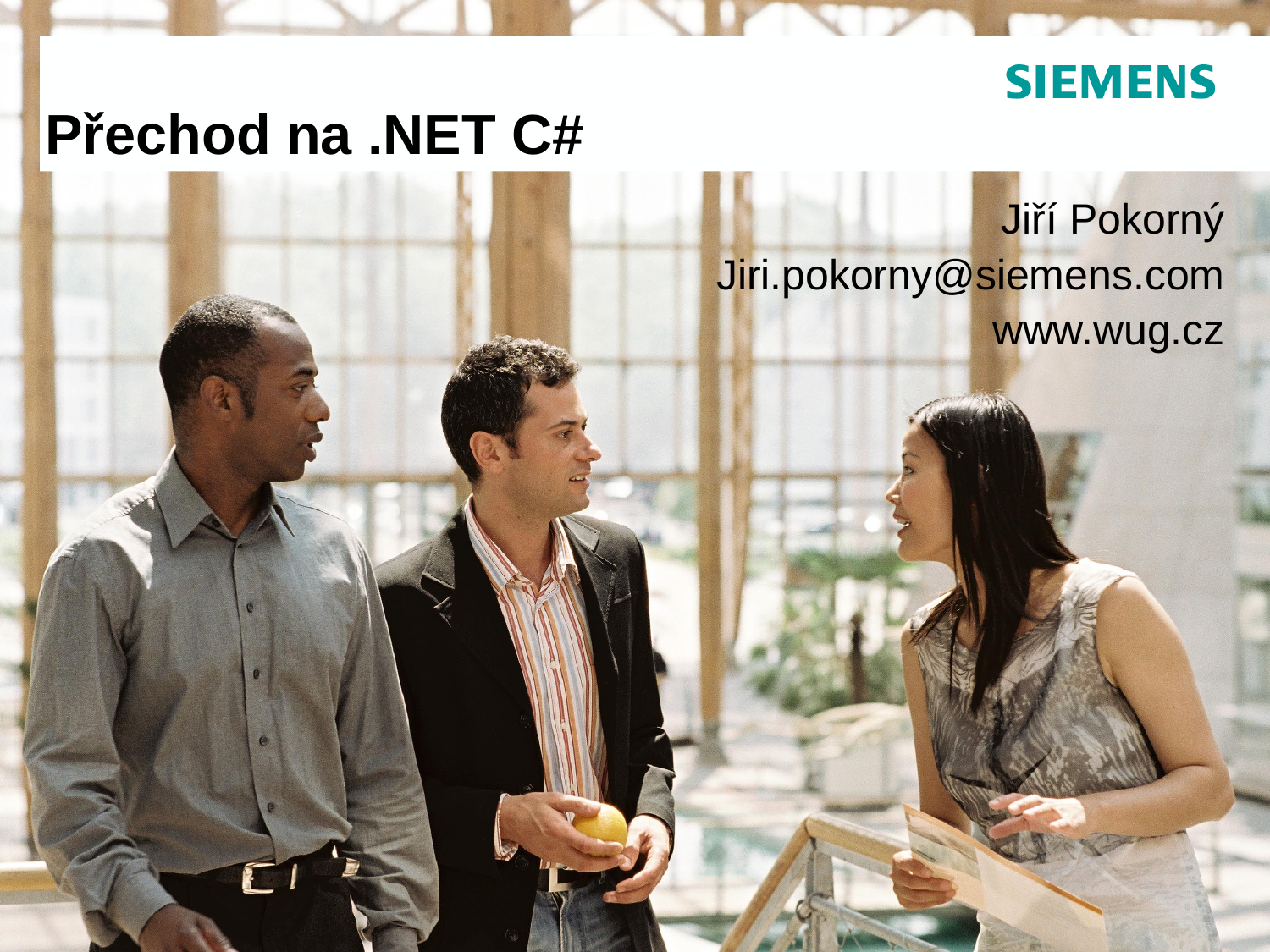

# Přechod na .NET C#
Jiří Pokorný
Jiri.pokorny@siemens.com
www.wug.cz